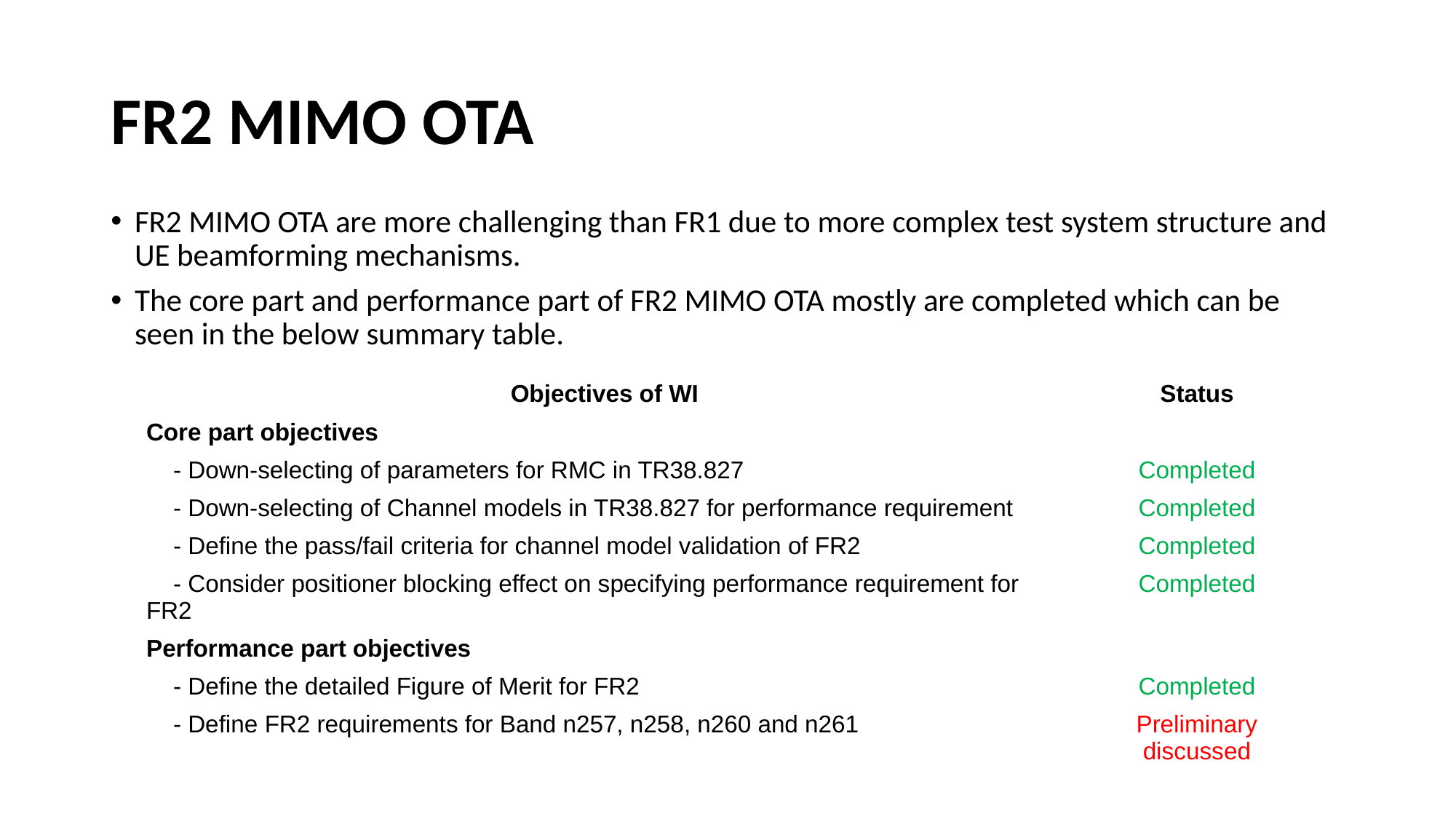

# FR2 MIMO OTA
FR2 MIMO OTA are more challenging than FR1 due to more complex test system structure and UE beamforming mechanisms.
The core part and performance part of FR2 MIMO OTA mostly are completed which can be seen in the below summary table.

| Objectives of WI | Status |
| --- | --- |
| Core part objectives |  |
| - Down-selecting of parameters for RMC in TR38.827 | Completed |
| - Down-selecting of Channel models in TR38.827 for performance requirement | Completed |
| - Define the pass/fail criteria for channel model validation of FR2 | Completed |
| - Consider positioner blocking effect on specifying performance requirement for FR2 | Completed |
| Performance part objectives |  |
| - Define the detailed Figure of Merit for FR2 | Completed |
| - Define FR2 requirements for Band n257, n258, n260 and n261 | Preliminary discussed |